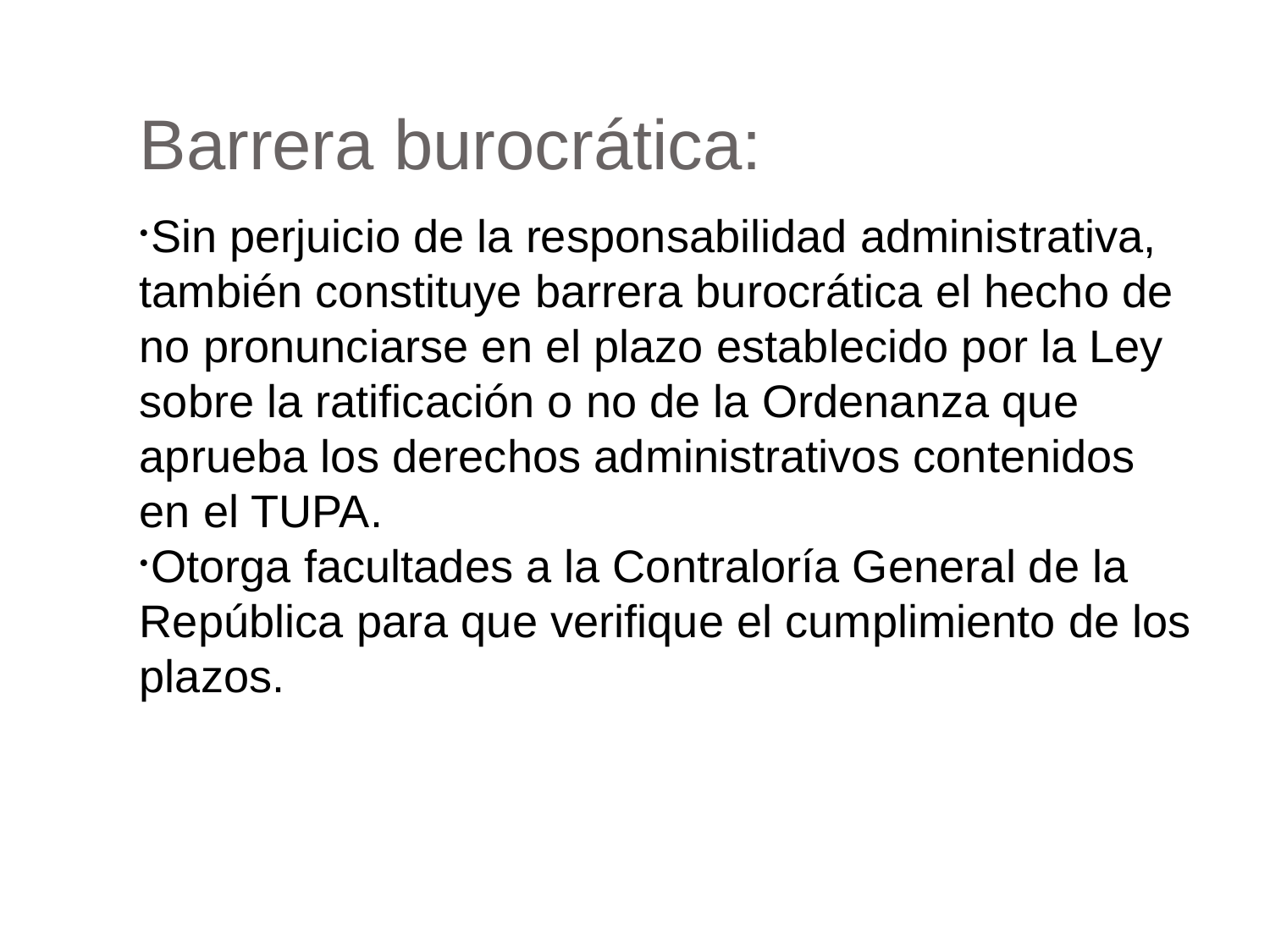

Barrera burocrática:
Sin perjuicio de la responsabilidad administrativa,  también constituye barrera burocrática el hecho de no pronunciarse en el plazo establecido por la Ley sobre la ratificación o no de la Ordenanza que aprueba los derechos administrativos contenidos en el TUPA.
Otorga facultades a la Contraloría General de la República para que verifique el cumplimiento de los plazos.